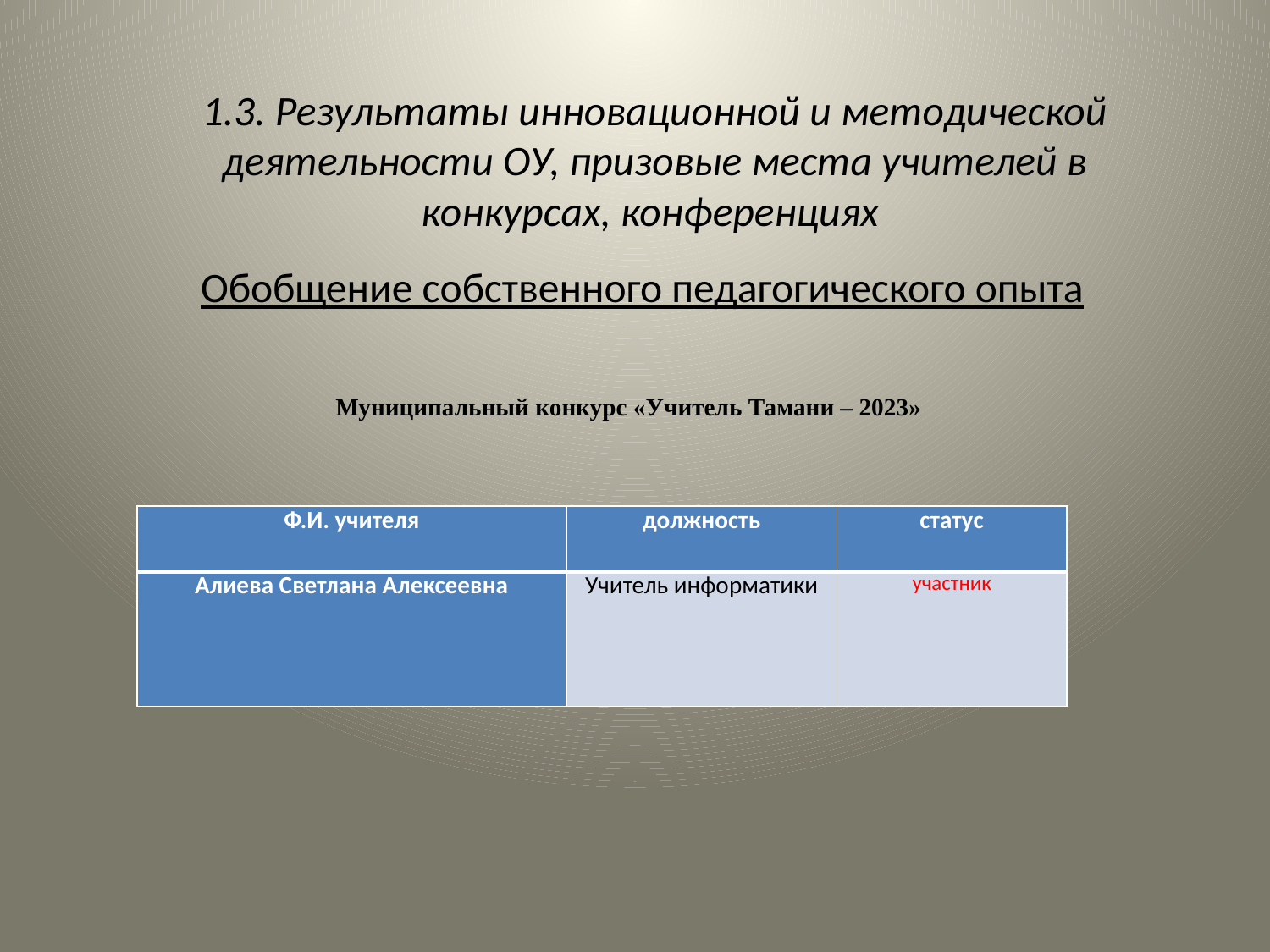

1.3. Результаты инновационной и методической деятельности ОУ, призовые места учителей в конкурсах, конференциях
Обобщение собственного педагогического опыта
Муниципальный конкурс «Учитель Тамани – 2023»
| Ф.И. учителя | должность | статус |
| --- | --- | --- |
| Алиева Светлана Алексеевна | Учитель информатики | участник |